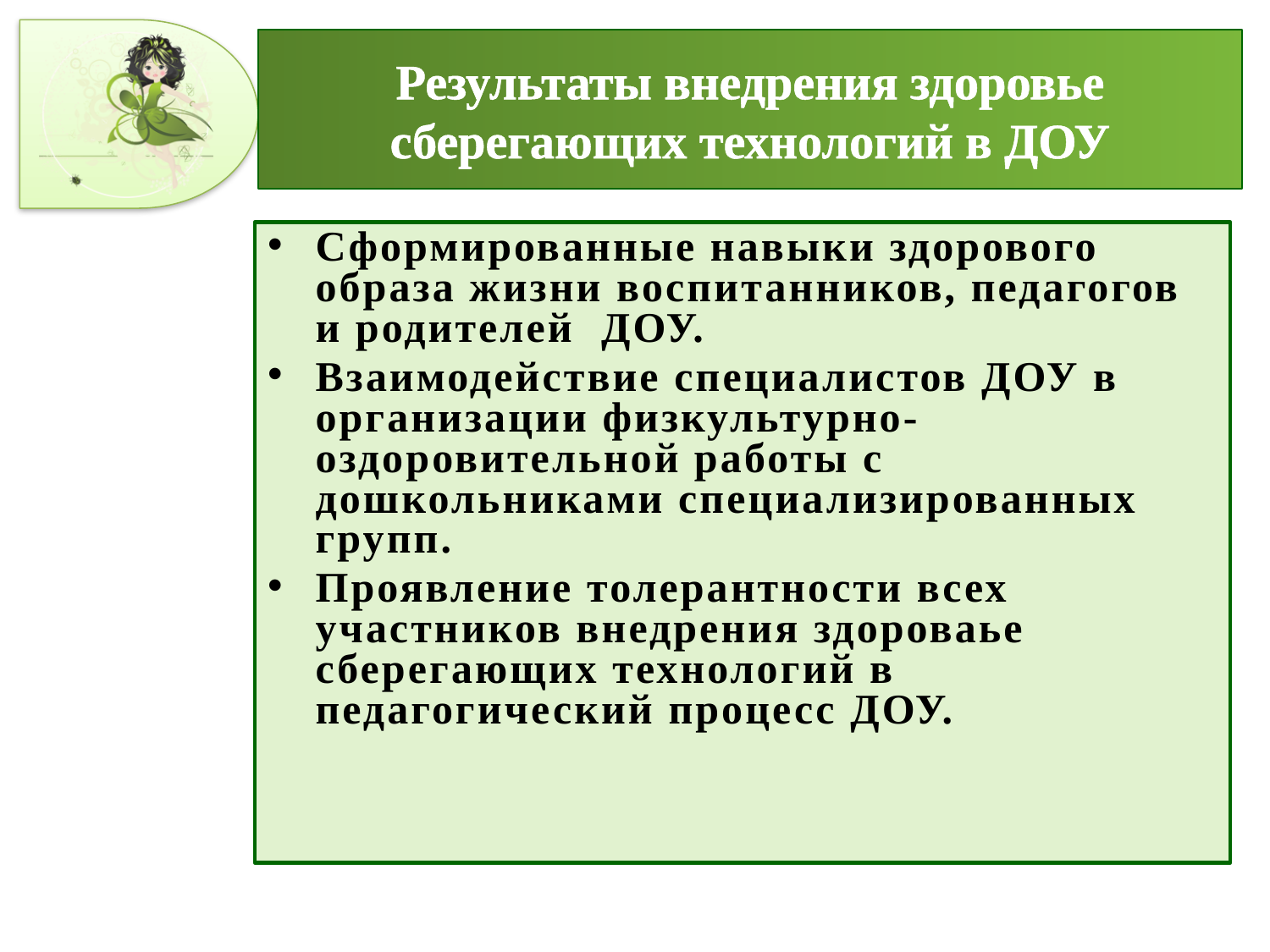

# Результаты внедрения здоровье сберегающих технологий в ДОУ
Сформированные навыки здорового образа жизни воспитанников, педагогов и родителей  ДОУ.
Взаимодействие специалистов ДОУ в организации физкультурно-оздоровительной работы с дошкольниками специализированных групп.
Проявление толерантности всех участников внедрения здороваье сберегающих технологий в педагогический процесс ДОУ.